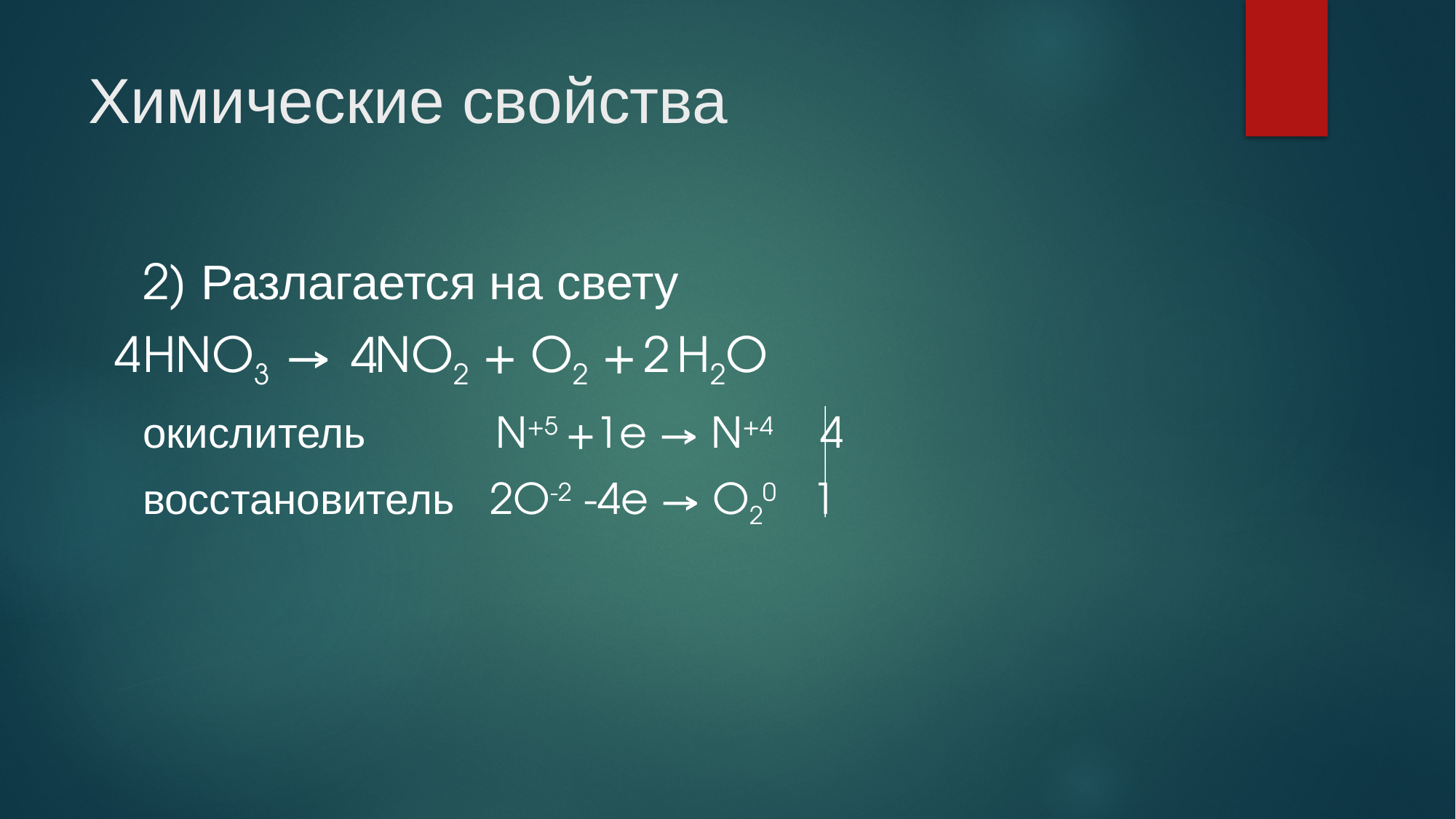

# Химические свойства
2) Разлагается на свету
HNO3  →
окислитель           N+5 +1e → N+4    4
восстановитель   2O-2 -4e → O20   1
4
NO2 + O2 +   H2O

2
4